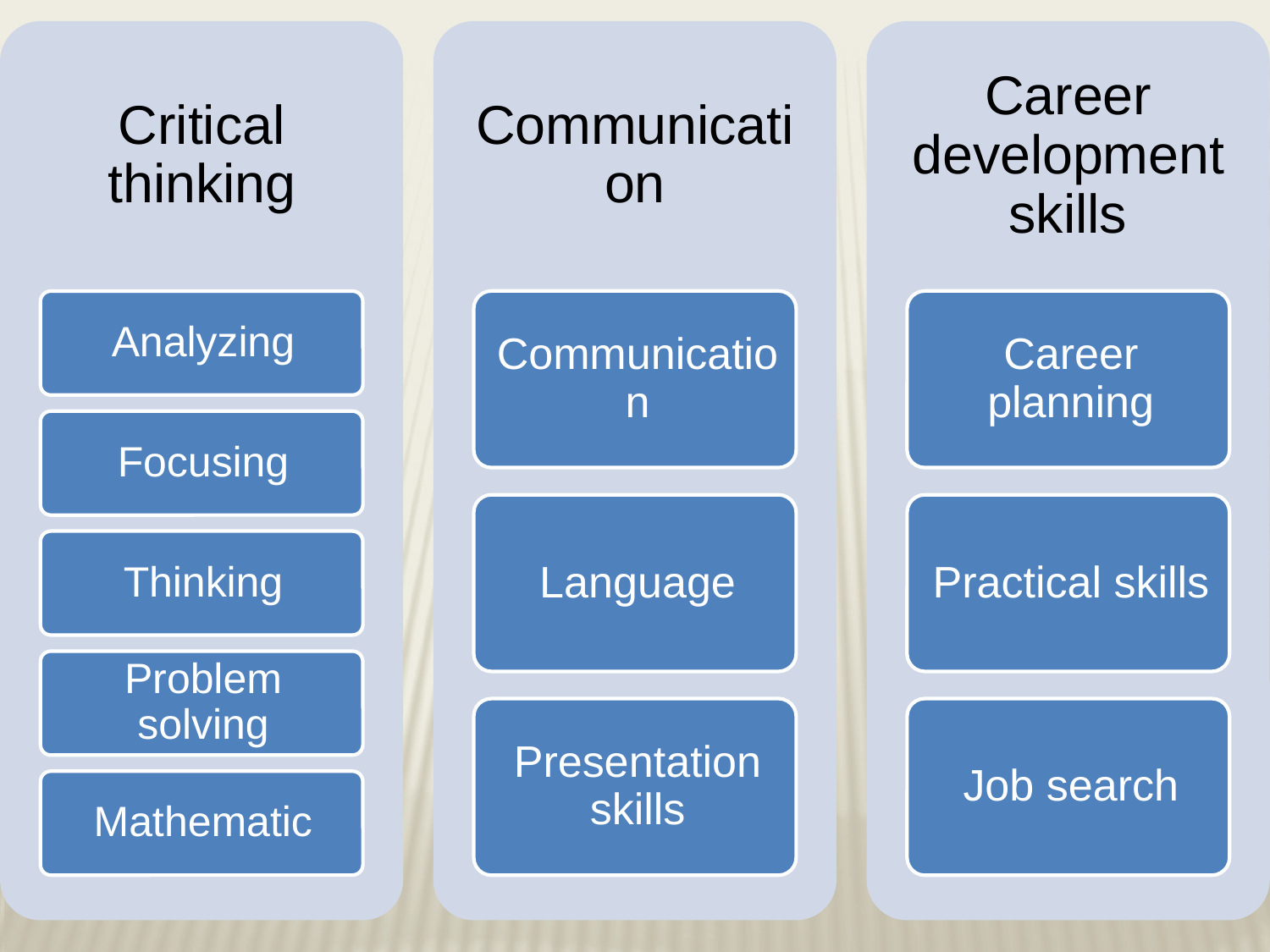

Critical thinking
Analyzing
Focusing
Thinking
Problem solving
Mathematic
Communication
Communication
Language
Presentation skills
Career development skills
Career planning
Practical skills
Job search